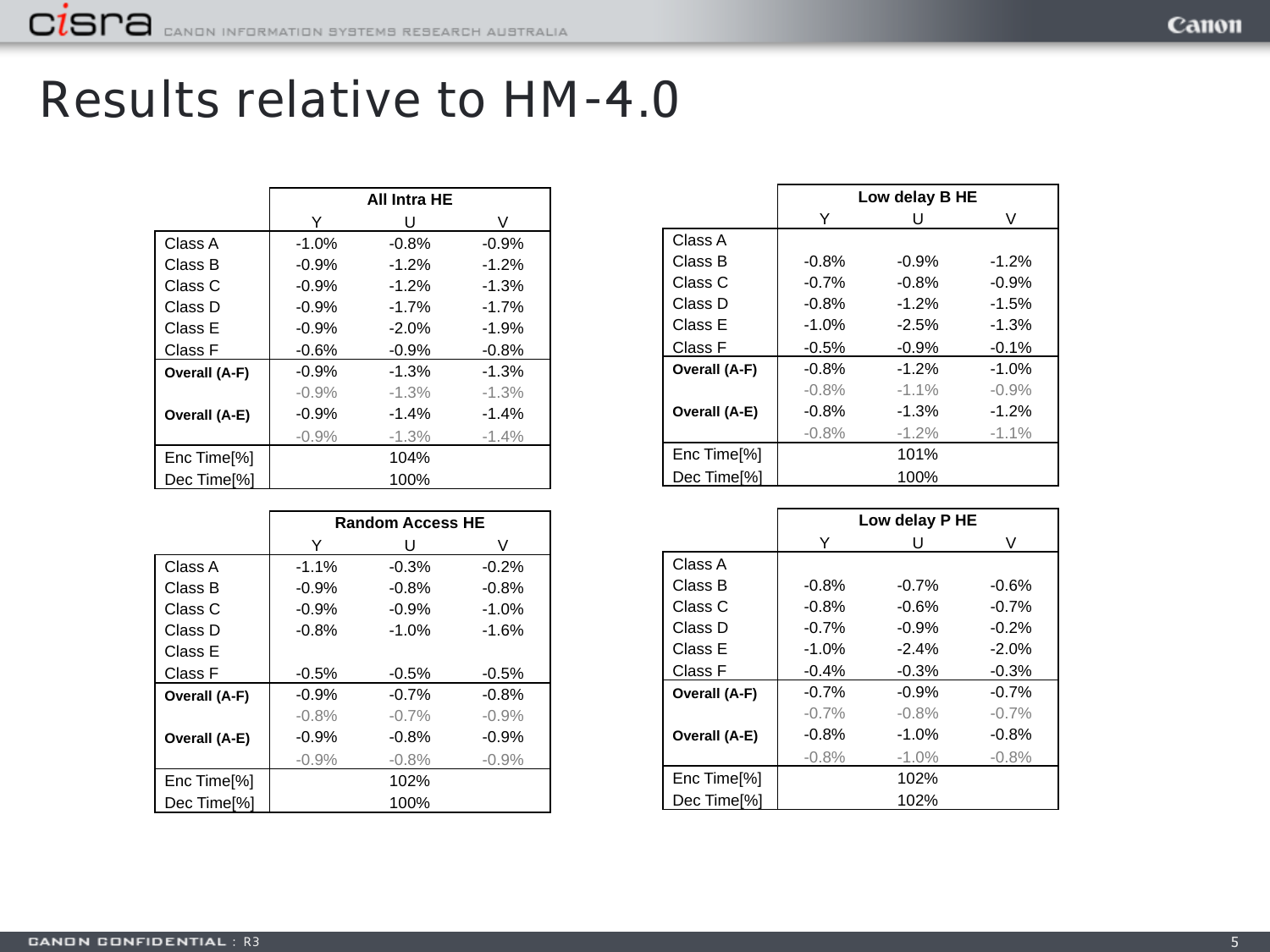

# Results relative to HM-4.0
|  | Low delay B HE |  |  |
| --- | --- | --- | --- |
|  | Y | U | V |
| Class A |  |  |  |
| Class B | -0.8% | -0.9% | -1.2% |
| Class C | -0.7% | -0.8% | -0.9% |
| Class D | -0.8% | -1.2% | -1.5% |
| Class E | -1.0% | -2.5% | -1.3% |
| Class F | -0.5% | -0.9% | -0.1% |
| Overall (A-F) | -0.8% | -1.2% | -1.0% |
|  | -0.8% | -1.1% | -0.9% |
| Overall (A-E) | -0.8% | -1.3% | -1.2% |
|  | -0.8% | -1.2% | -1.1% |
| Enc Time[%] | 101% |  |  |
| Dec Time[%] | 100% |  |  |
|  |  |  |  |
|  | Low delay P HE |  |  |
|  | Y | U | V |
| Class A |  |  |  |
| Class B | -0.8% | -0.7% | -0.6% |
| Class C | -0.8% | -0.6% | -0.7% |
| Class D | -0.7% | -0.9% | -0.2% |
| Class E | -1.0% | -2.4% | -2.0% |
| Class F | -0.4% | -0.3% | -0.3% |
| Overall (A-F) | -0.7% | -0.9% | -0.7% |
|  | -0.7% | -0.8% | -0.7% |
| Overall (A-E) | -0.8% | -1.0% | -0.8% |
|  | -0.8% | -1.0% | -0.8% |
| Enc Time[%] | 102% |  |  |
| Dec Time[%] | 102% |  |  |
|  | All Intra HE |  |  |
| --- | --- | --- | --- |
|  | Y | U | V |
| Class A | -1.0% | -0.8% | -0.9% |
| Class B | -0.9% | -1.2% | -1.2% |
| Class C | -0.9% | -1.2% | -1.3% |
| Class D | -0.9% | -1.7% | -1.7% |
| Class E | -0.9% | -2.0% | -1.9% |
| Class F | -0.6% | -0.9% | -0.8% |
| Overall (A-F) | -0.9% | -1.3% | -1.3% |
|  | -0.9% | -1.3% | -1.3% |
| Overall (A-E) | -0.9% | -1.4% | -1.4% |
|  | -0.9% | -1.3% | -1.4% |
| Enc Time[%] | 104% |  |  |
| Dec Time[%] | 100% |  |  |
|  |  |  |  |
|  | Random Access HE |  |  |
|  | Y | U | V |
| Class A | -1.1% | -0.3% | -0.2% |
| Class B | -0.9% | -0.8% | -0.8% |
| Class C | -0.9% | -0.9% | -1.0% |
| Class D | -0.8% | -1.0% | -1.6% |
| Class E |  |  |  |
| Class F | -0.5% | -0.5% | -0.5% |
| Overall (A-F) | -0.9% | -0.7% | -0.8% |
|  | -0.8% | -0.7% | -0.9% |
| Overall (A-E) | -0.9% | -0.8% | -0.9% |
|  | -0.9% | -0.8% | -0.9% |
| Enc Time[%] | 102% |  |  |
| Dec Time[%] | 100% |  |  |
5